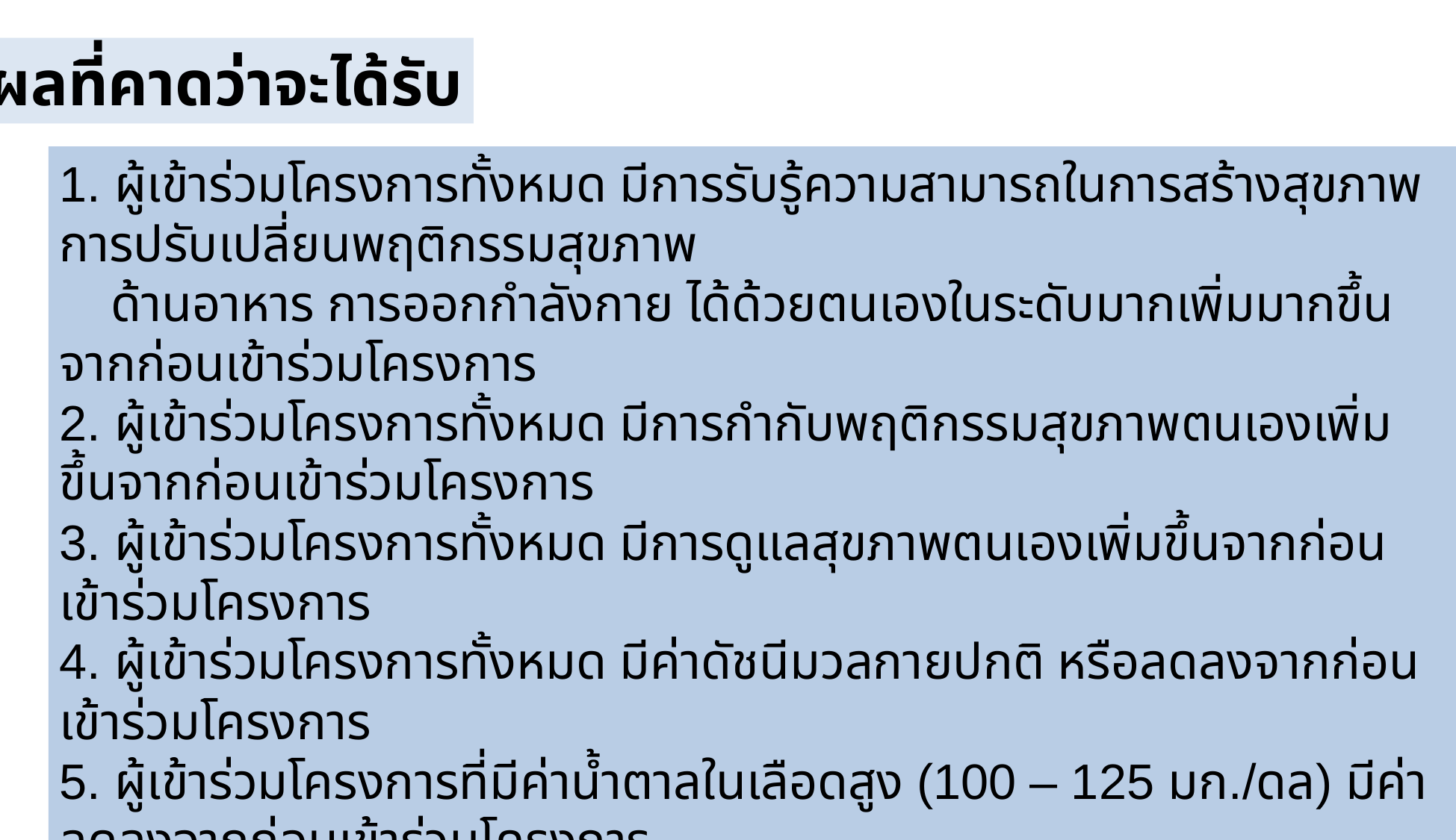

ผลที่คาดว่าจะได้รับ
1. ผู้เข้าร่วมโครงการทั้งหมด มีการรับรู้ความสามารถในการสร้างสุขภาพ การปรับเปลี่ยนพฤติกรรมสุขภาพ
    ด้านอาหาร การออกกำลังกาย ได้ด้วยตนเองในระดับมากเพิ่มมากขึ้นจากก่อนเข้าร่วมโครงการ
2. ผู้เข้าร่วมโครงการทั้งหมด มีการกำกับพฤติกรรมสุขภาพตนเองเพิ่มขึ้นจากก่อนเข้าร่วมโครงการ
3. ผู้เข้าร่วมโครงการทั้งหมด มีการดูแลสุขภาพตนเองเพิ่มขึ้นจากก่อนเข้าร่วมโครงการ
4. ผู้เข้าร่วมโครงการทั้งหมด มีค่าดัชนีมวลกายปกติ หรือลดลงจากก่อนเข้าร่วมโครงการ
5. ผู้เข้าร่วมโครงการที่มีค่าน้ำตาลในเลือดสูง (100 – 125 มก./ดล) มีค่าลดลงจากก่อนเข้าร่วมโครงการ
6. ผู้เข้าร่วมโครงการทั้งหมด มีความพึงพอใจต่อกิจกรรมปรับเปลี่ยนพฤติกรรมในระดับมาก